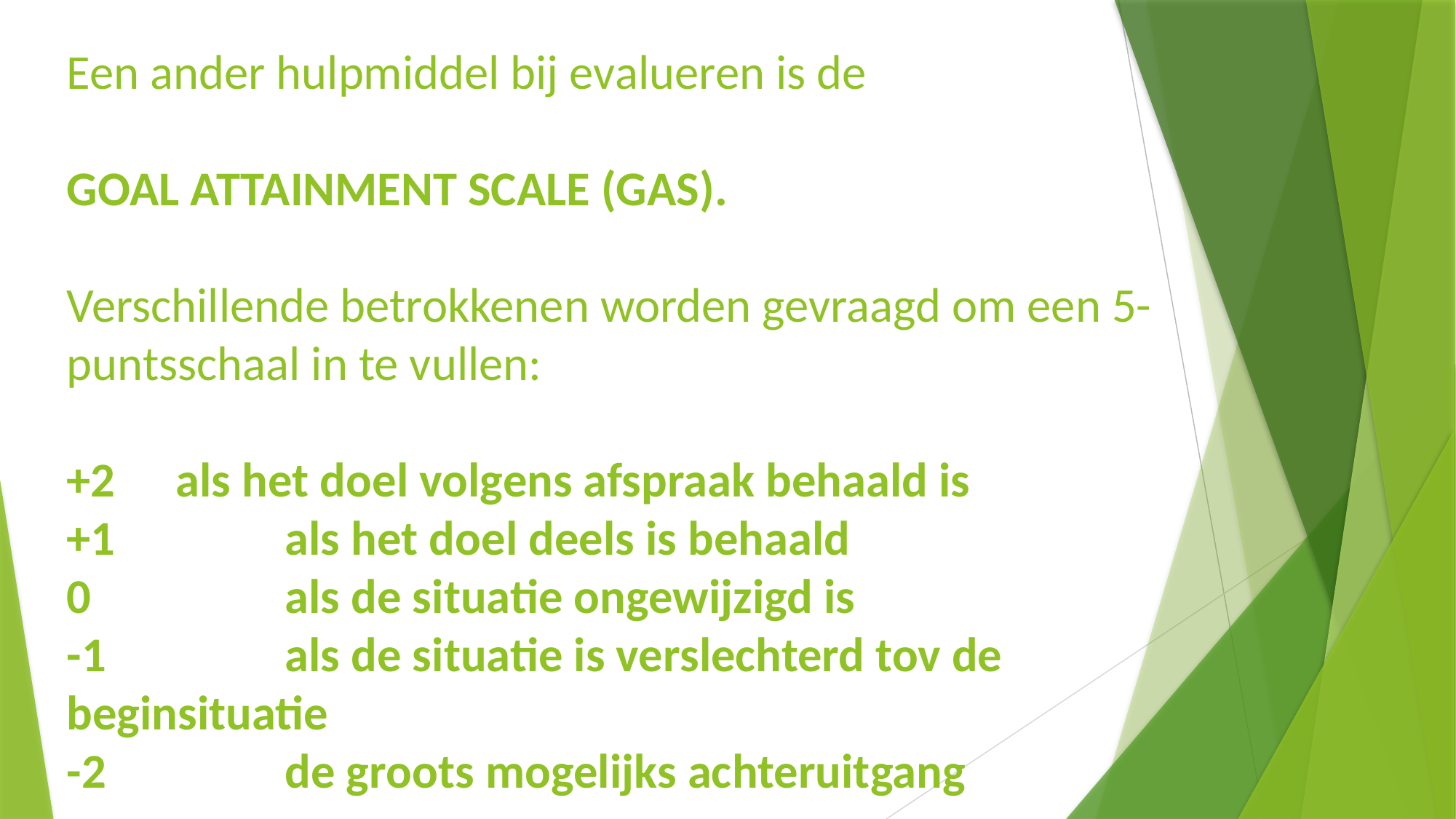

Een ander hulpmiddel bij evalueren is de

GOAL ATTAINMENT SCALE (GAS).

Verschillende betrokkenen worden gevraagd om een 5-puntsschaal in te vullen:

+2 	als het doel volgens afspraak behaald is
+1		als het doel deels is behaald
0		als de situatie ongewijzigd is
-1		als de situatie is verslechterd tov de beginsituatie
-2		de groots mogelijks achteruitgang